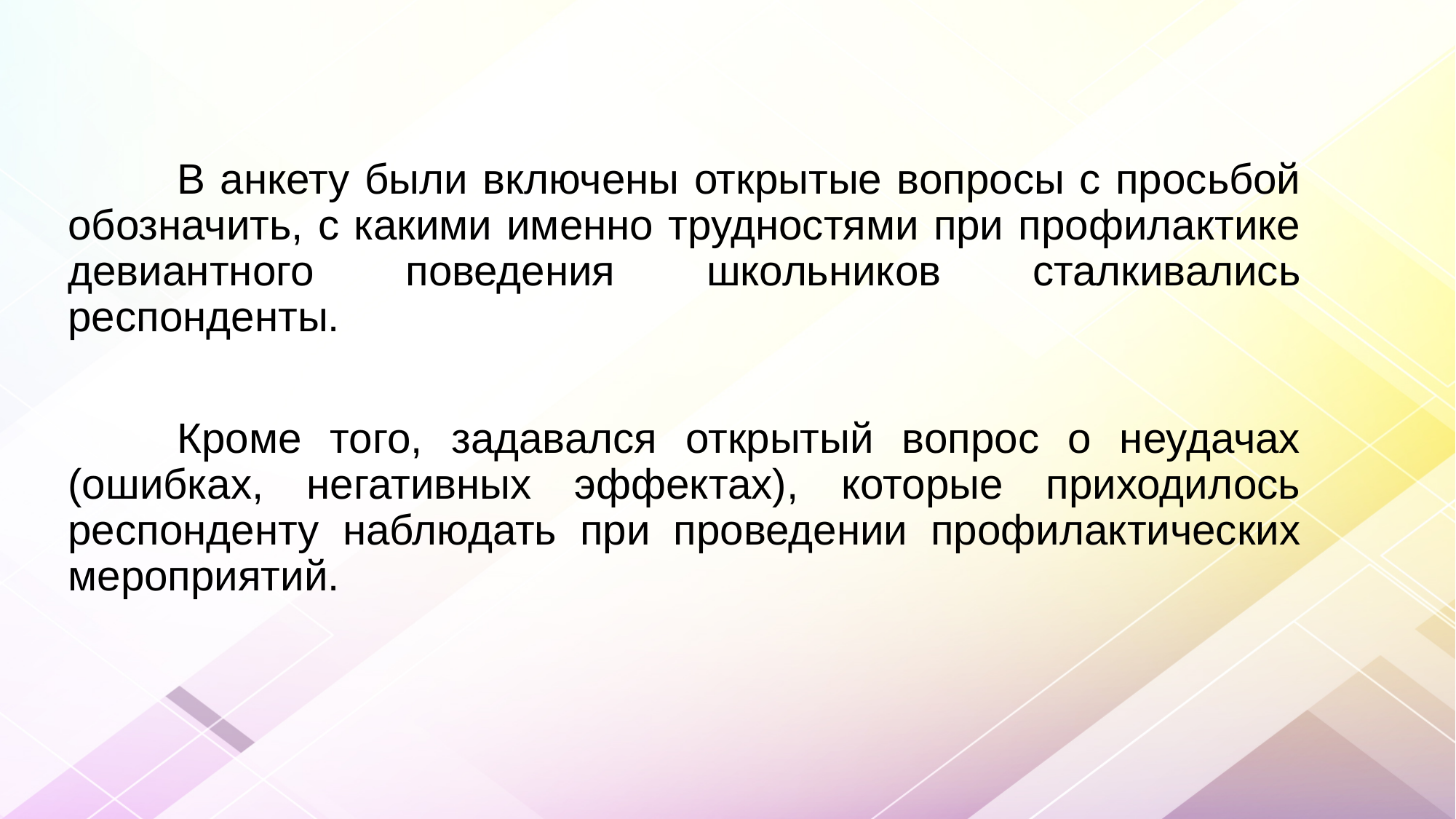

В анкету были включены открытые вопросы с просьбой обозначить, с какими именно трудностями при профилактике девиантного поведения школьников сталкивались респонденты.

	Кроме того, задавался открытый вопрос о неудачах (ошибках, негативных эффектах), которые приходилось респонденту наблюдать при проведении профилактических мероприятий.